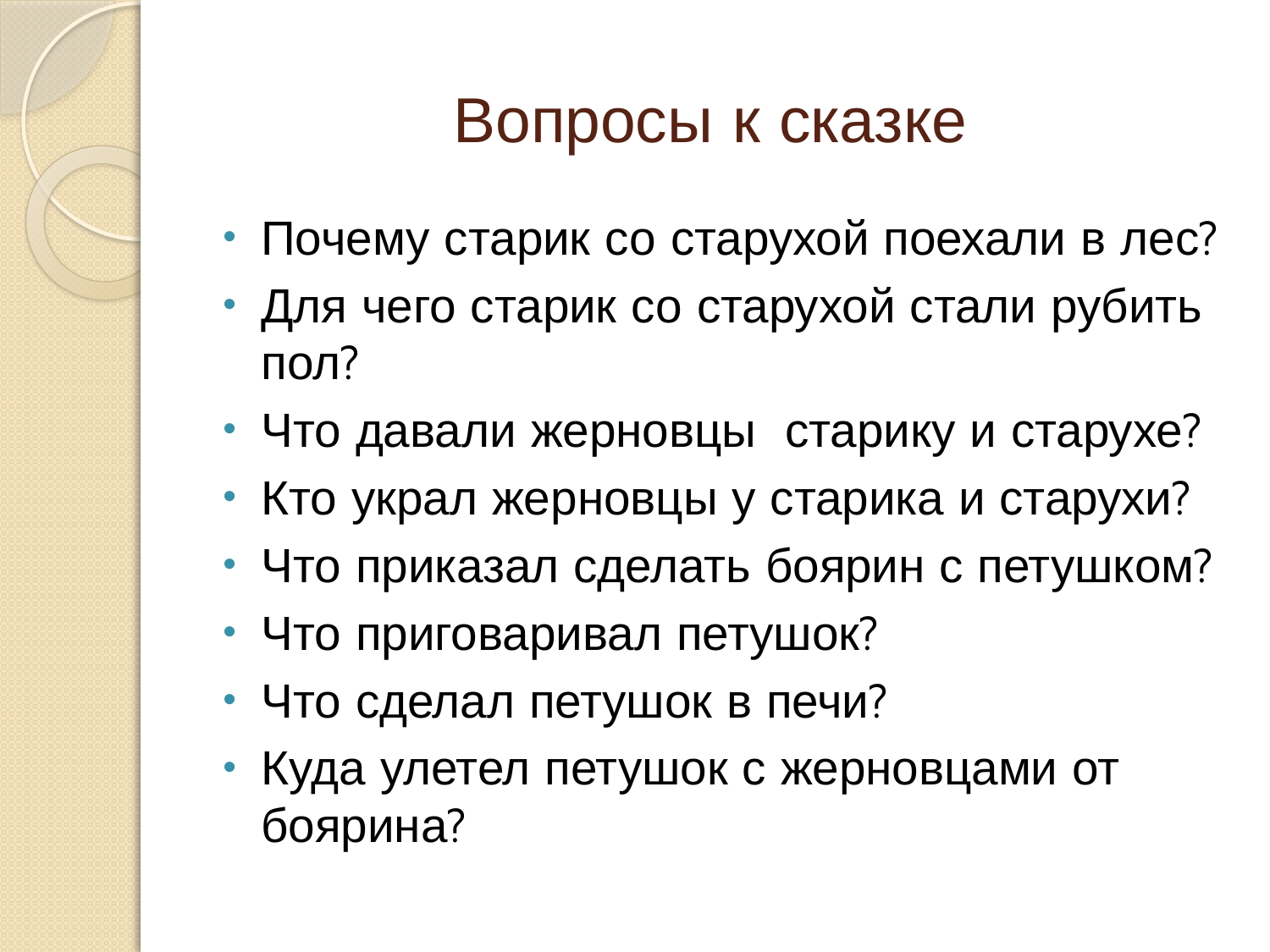

# Вопросы к сказке
Почему старик со старухой поехали в лес?
Для чего старик со старухой стали рубить пол?
Что давали жерновцы  старику и старухе?
Кто украл жерновцы у старика и старухи?
Что приказал сделать боярин с петушком?
Что приговаривал петушок?
Что сделал петушок в печи?
Куда улетел петушок с жерновцами от боярина?